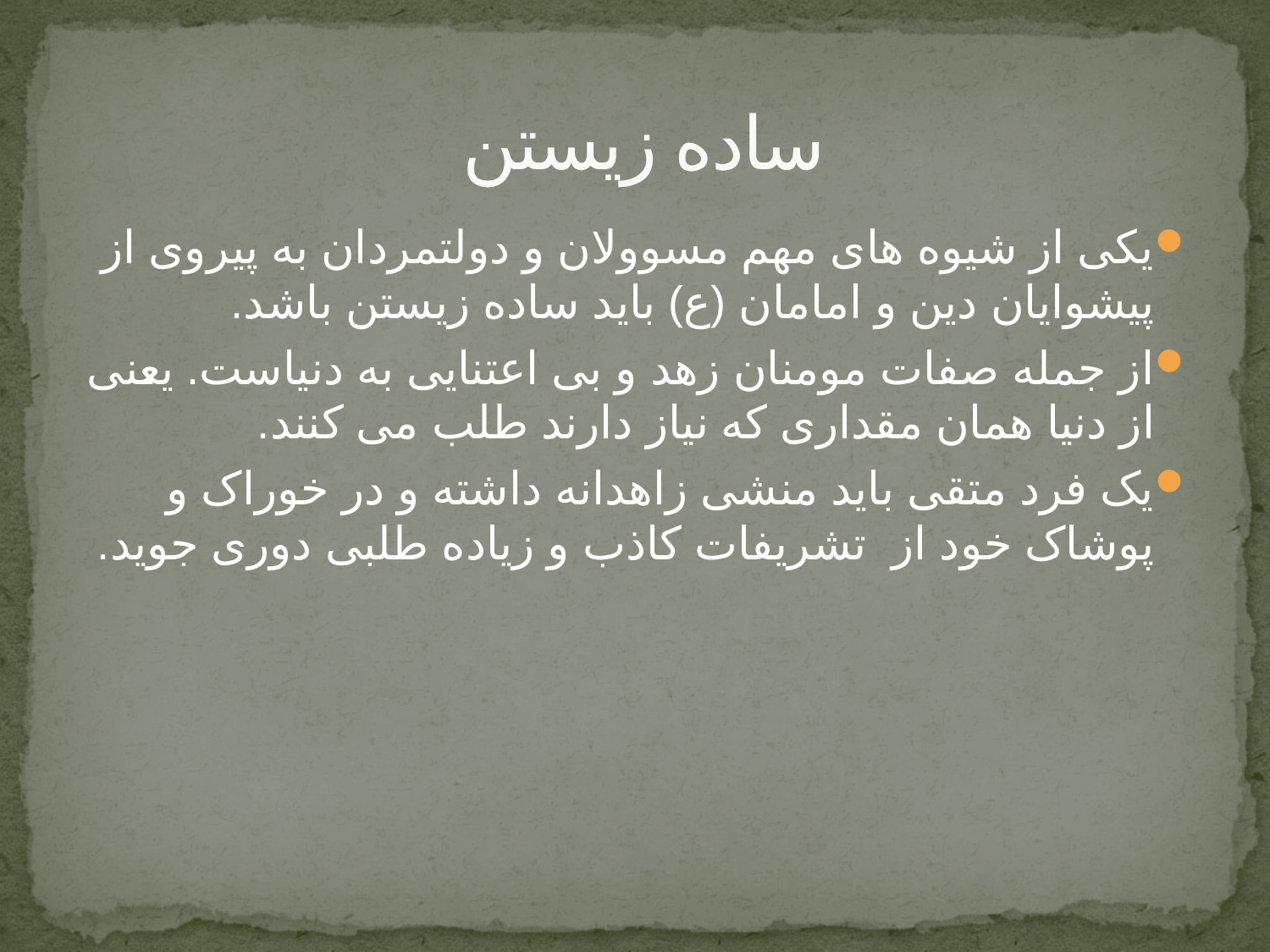

# ساده زیستن
یکی از شیوه های مهم مسوولان و دولتمردان به پیروی از پیشوایان دین و امامان (ع) باید ساده زیستن باشد.
از جمله صفات مومنان زهد و بی اعتنایی به دنیاست. یعنی از دنیا همان مقداری که نیاز دارند طلب می کنند.
یک فرد متقی باید منشی زاهدانه داشته و در خوراک و پوشاک خود از  تشریفات کاذب و زیاده طلبی دوری جوید.